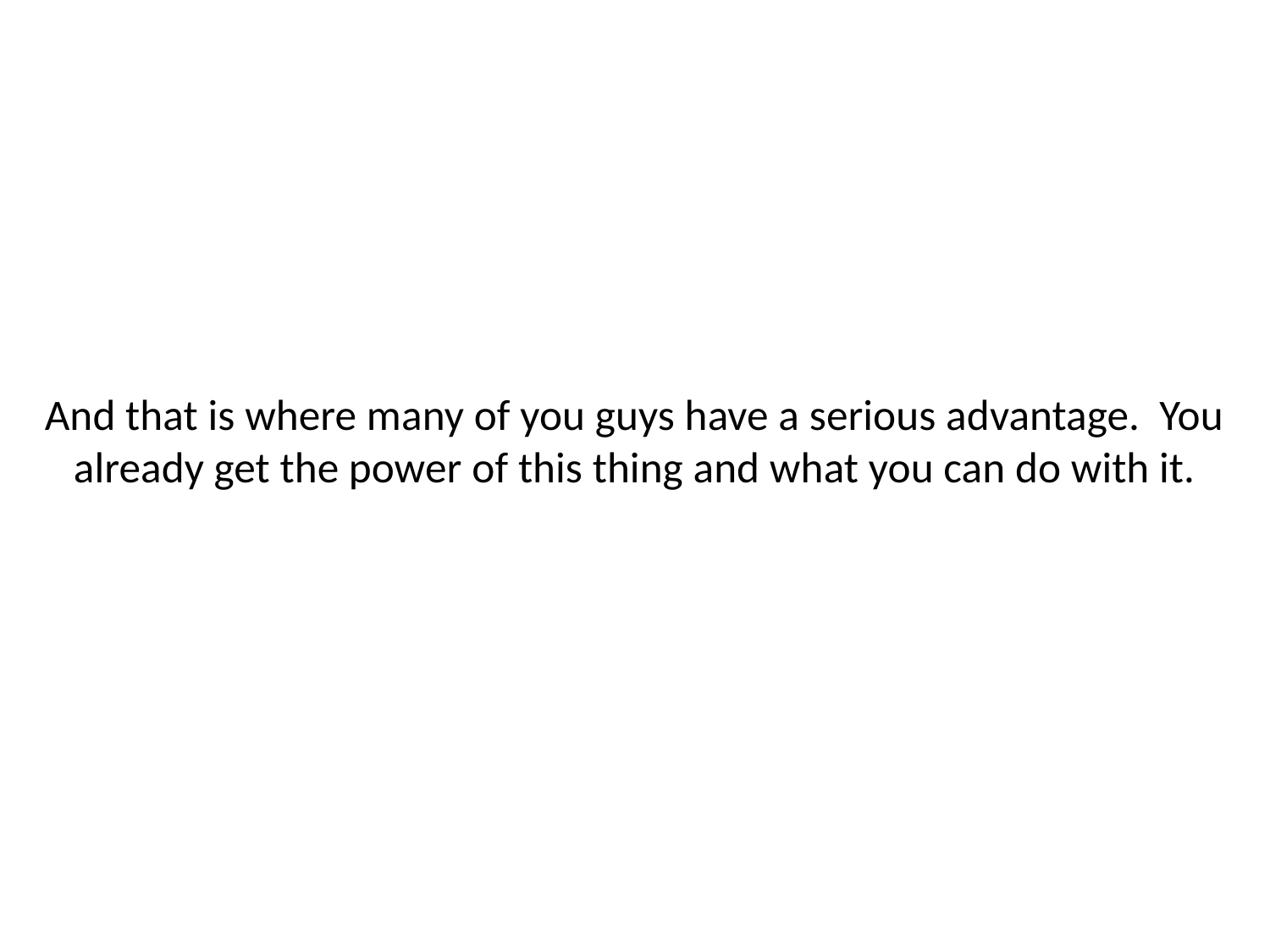

# And that is where many of you guys have a serious advantage.  You already get the power of this thing and what you can do with it.